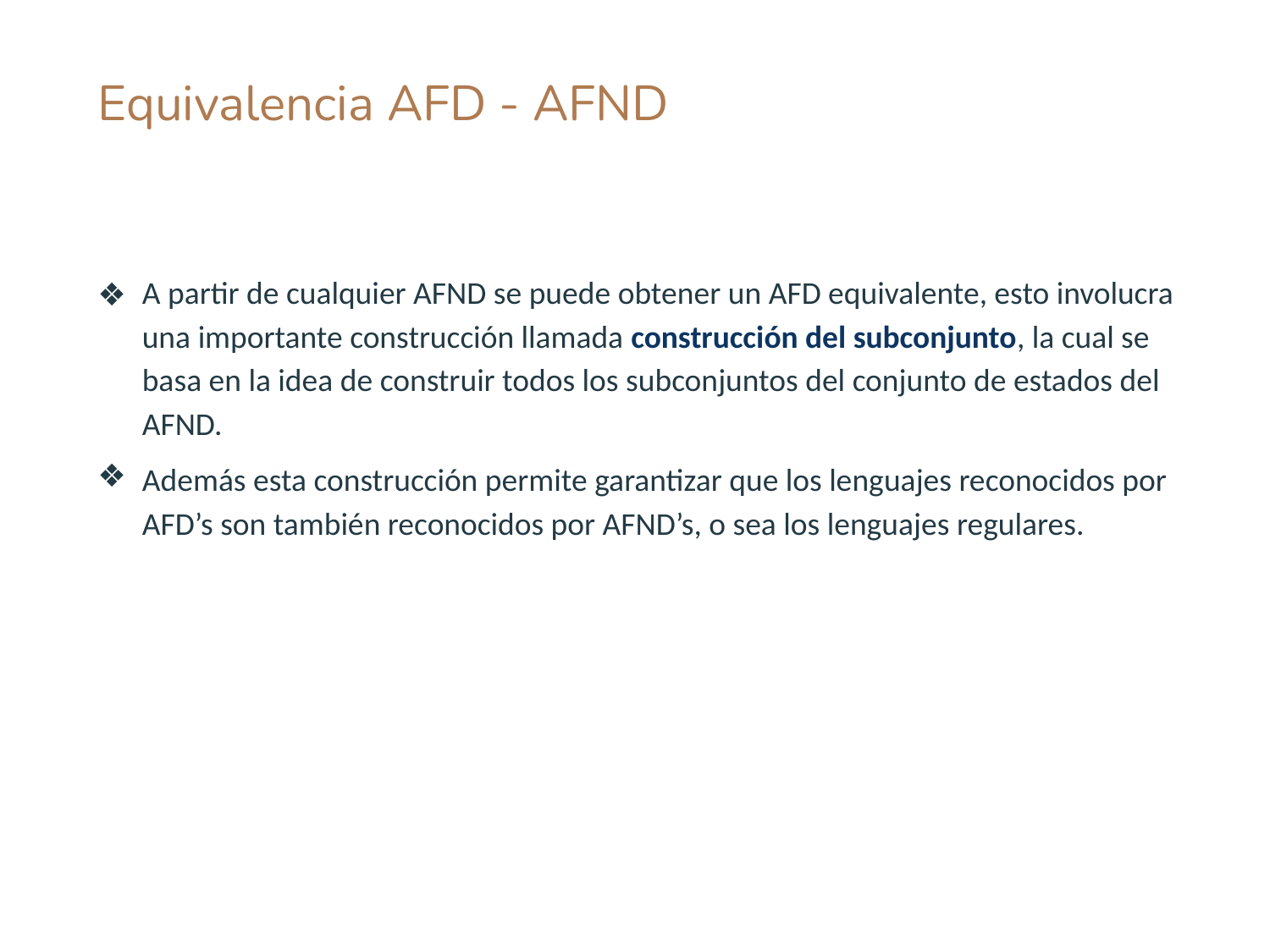

# Equivalencia AFD - AFND

A partir de cualquier AFND se puede obtener un AFD equivalente, esto involucra una importante construcción llamada construcción del subconjunto, la cual se basa en la idea de construir todos los subconjuntos del conjunto de estados del AFND.
Además esta construcción permite garantizar que los lenguajes reconocidos por AFD’s son también reconocidos por AFND’s, o sea los lenguajes regulares.